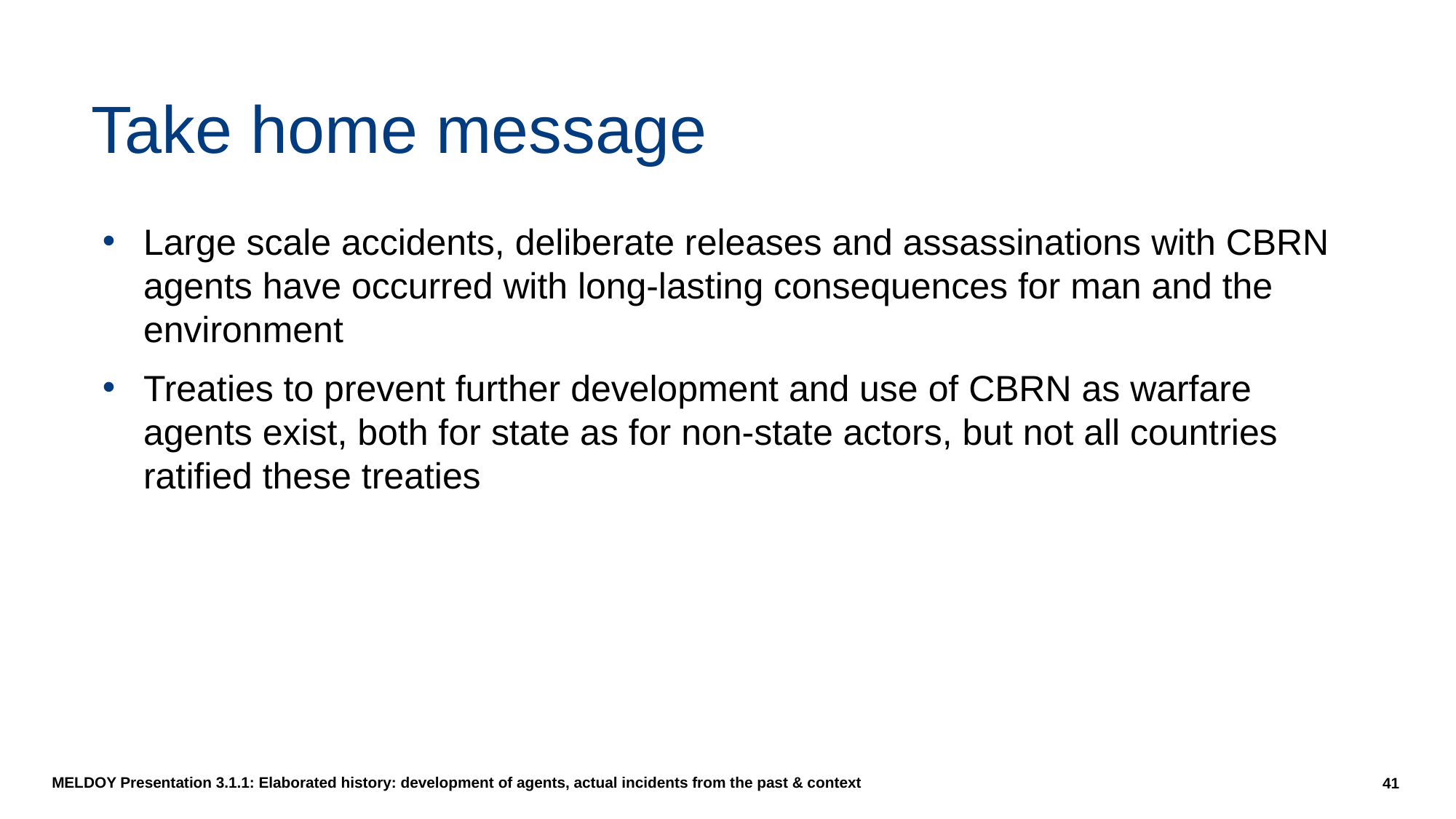

# Take home message
Large scale accidents, deliberate releases and assassinations with CBRN agents have occurred with long-lasting consequences for man and the environment
Treaties to prevent further development and use of CBRN as warfare agents exist, both for state as for non-state actors, but not all countries ratified these treaties

MELDOY Presentation 3.1.1: Elaborated history: development of agents, actual incidents from the past & context
41